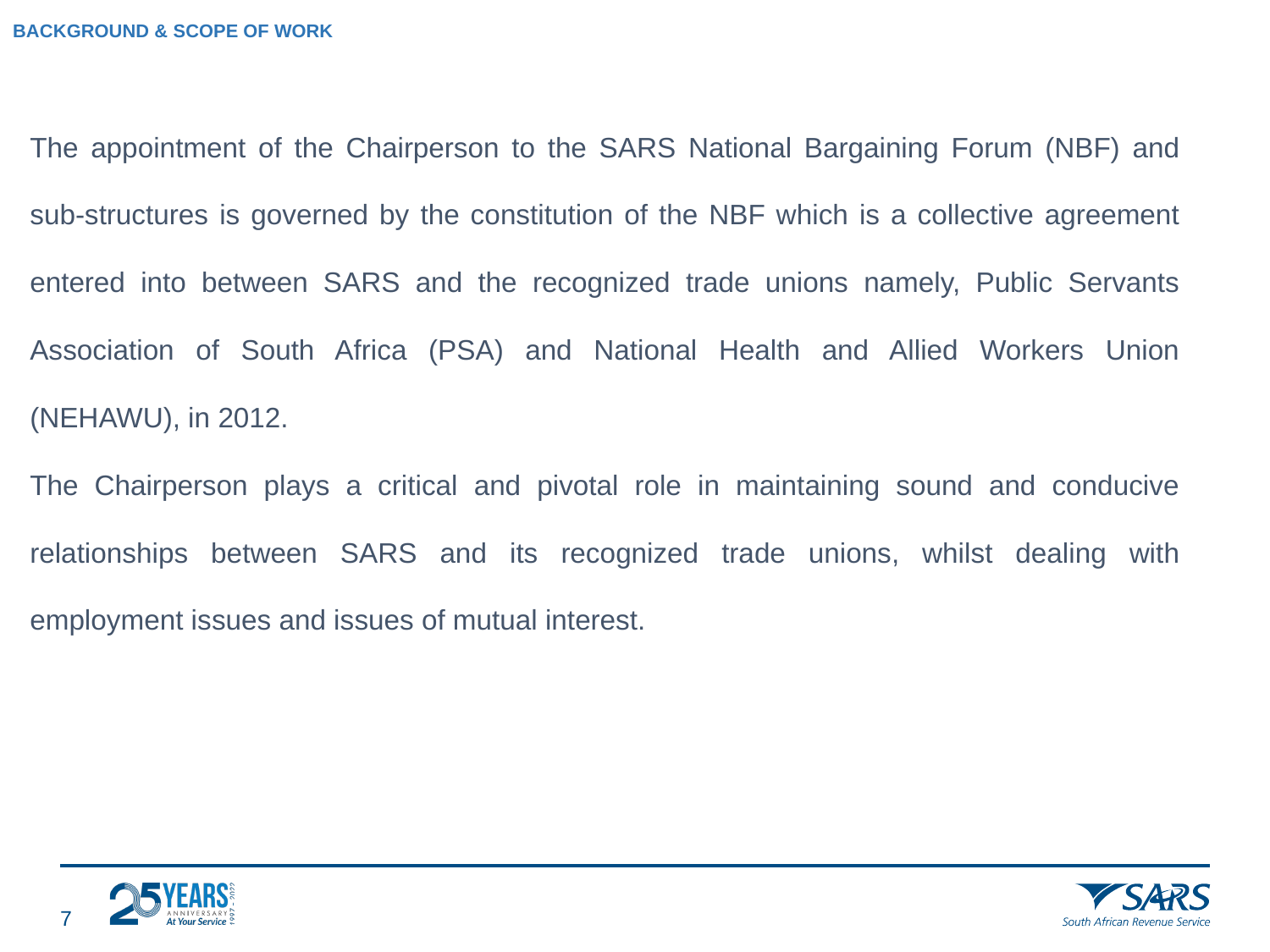

# BACKGROUND & SCOPE OF WORK
The appointment of the Chairperson to the SARS National Bargaining Forum (NBF) and sub-structures is governed by the constitution of the NBF which is a collective agreement entered into between SARS and the recognized trade unions namely, Public Servants Association of South Africa (PSA) and National Health and Allied Workers Union (NEHAWU), in 2012.
The Chairperson plays a critical and pivotal role in maintaining sound and conducive relationships between SARS and its recognized trade unions, whilst dealing with employment issues and issues of mutual interest.
7